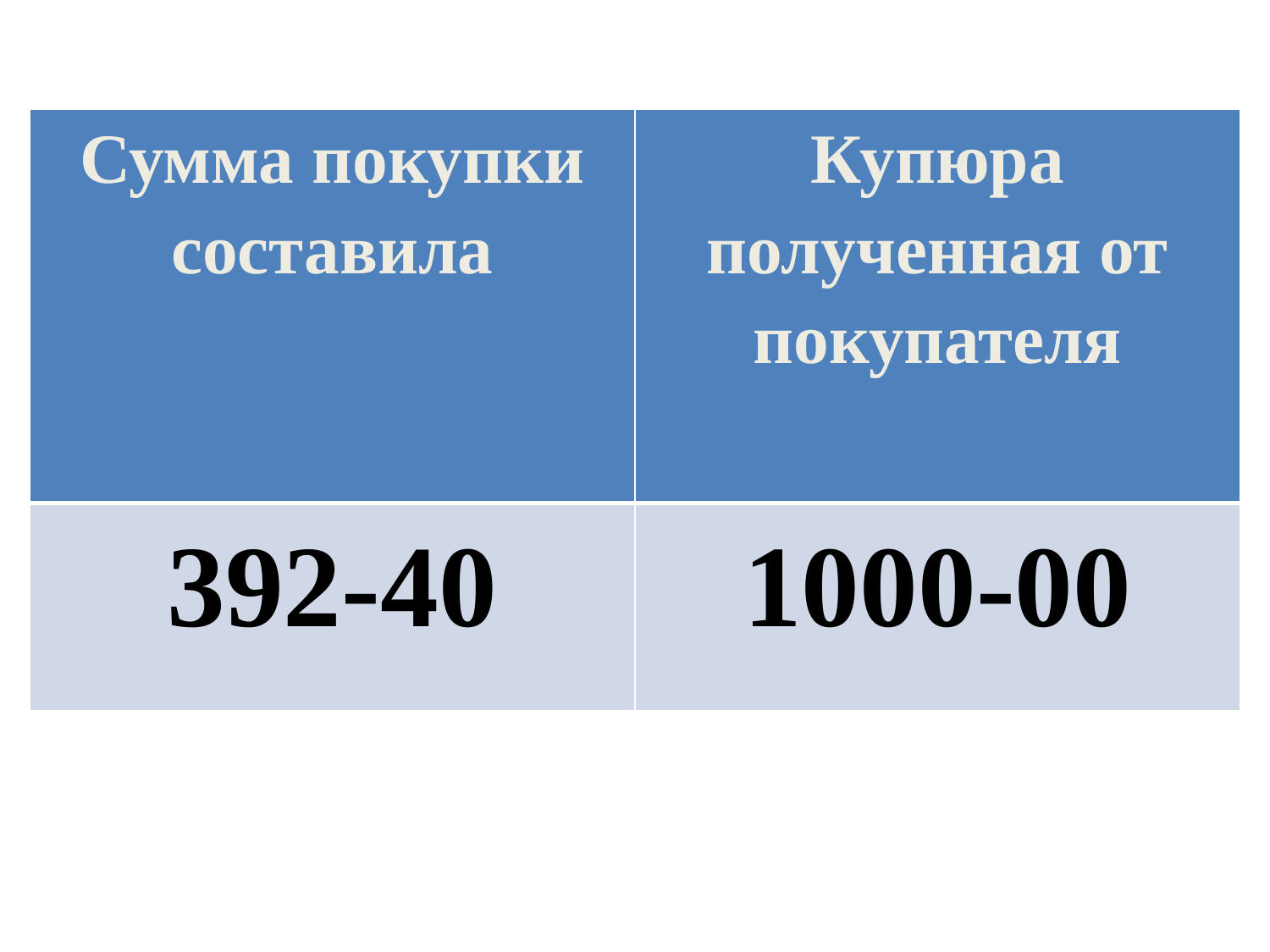

#
| Сумма покупки составила | Купюра полученная от покупателя |
| --- | --- |
| 392-40 | 1000-00 |